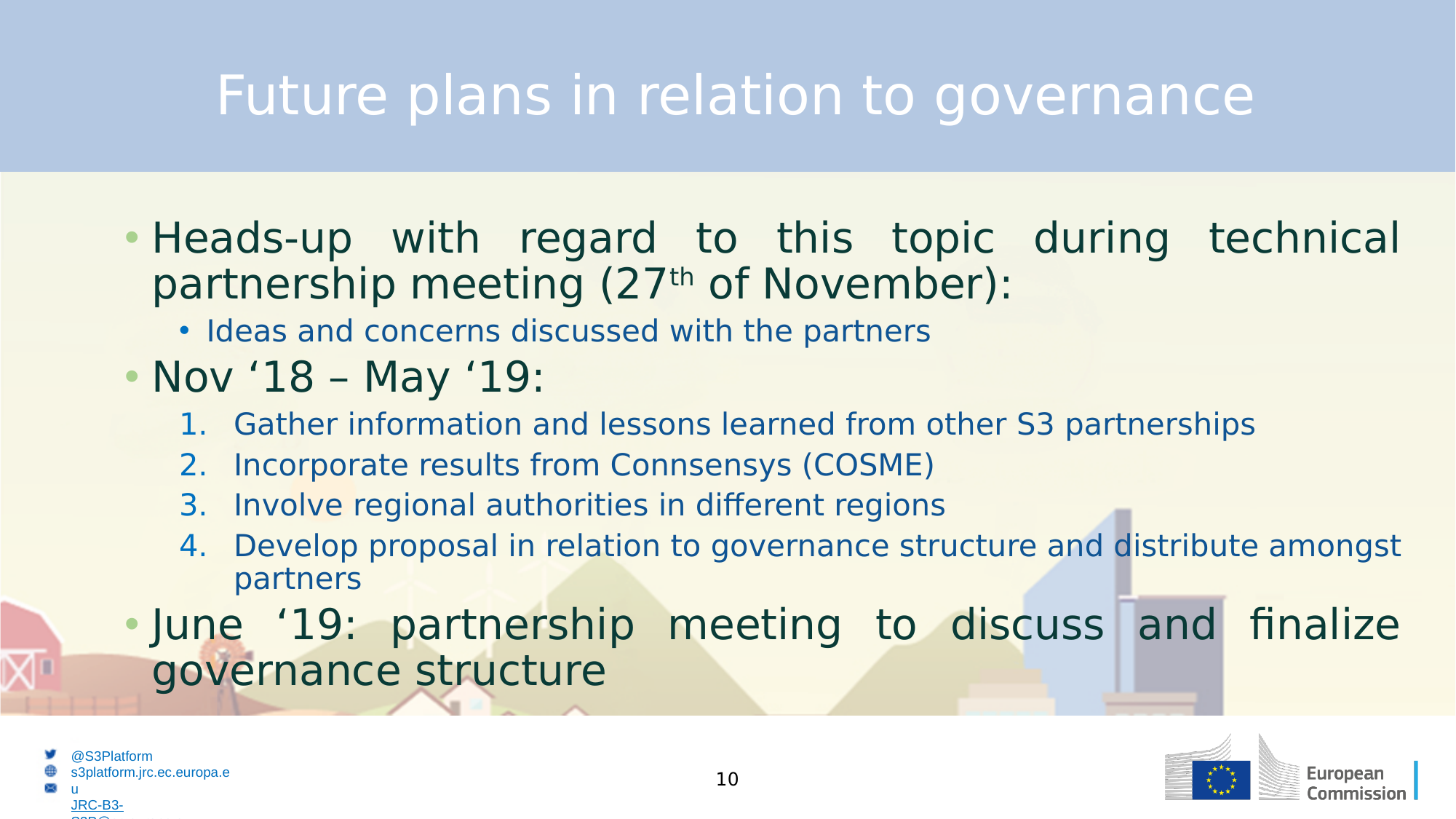

Future plans in relation to governance
Heads-up with regard to this topic during technical partnership meeting (27th of November):
Ideas and concerns discussed with the partners
Nov ‘18 – May ‘19:
Gather information and lessons learned from other S3 partnerships
Incorporate results from Connsensys (COSME)
Involve regional authorities in different regions
Develop proposal in relation to governance structure and distribute amongst partners
June ‘19: partnership meeting to discuss and finalize governance structure

10